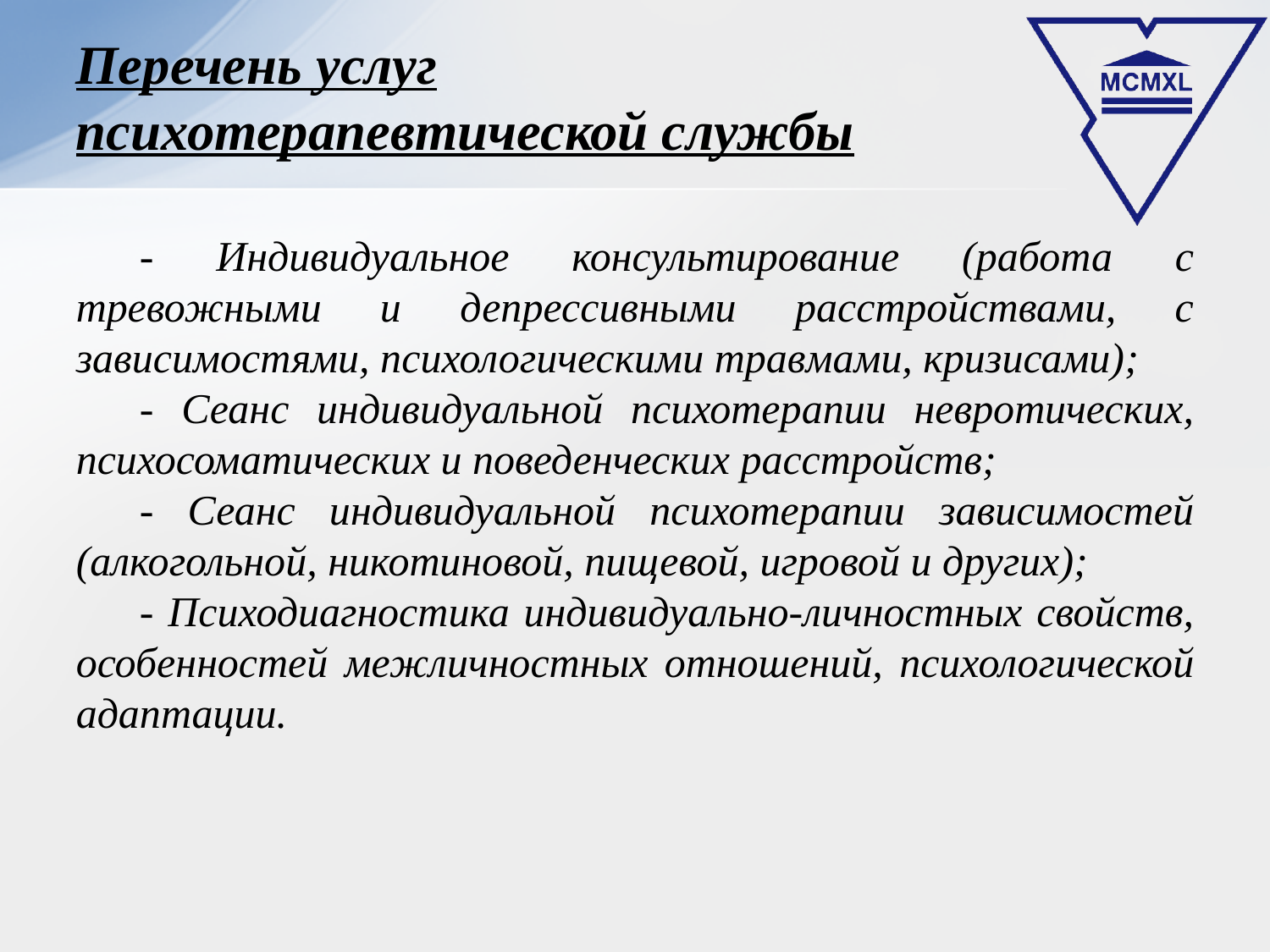

# Перечень услуг психотерапевтической службы
- Индивидуальное консультирование (работа с тревожными и депрессивными расстройствами, с зависимостями, психологическими травмами, кризисами);
- Сеанс индивидуальной психотерапии невротических, психосоматических и поведенческих расстройств;
- Сеанс индивидуальной психотерапии зависимостей (алкогольной, никотиновой, пищевой, игровой и других);
- Психодиагностика индивидуально-личностных свойств, особенностей межличностных отношений, психологической адаптации.